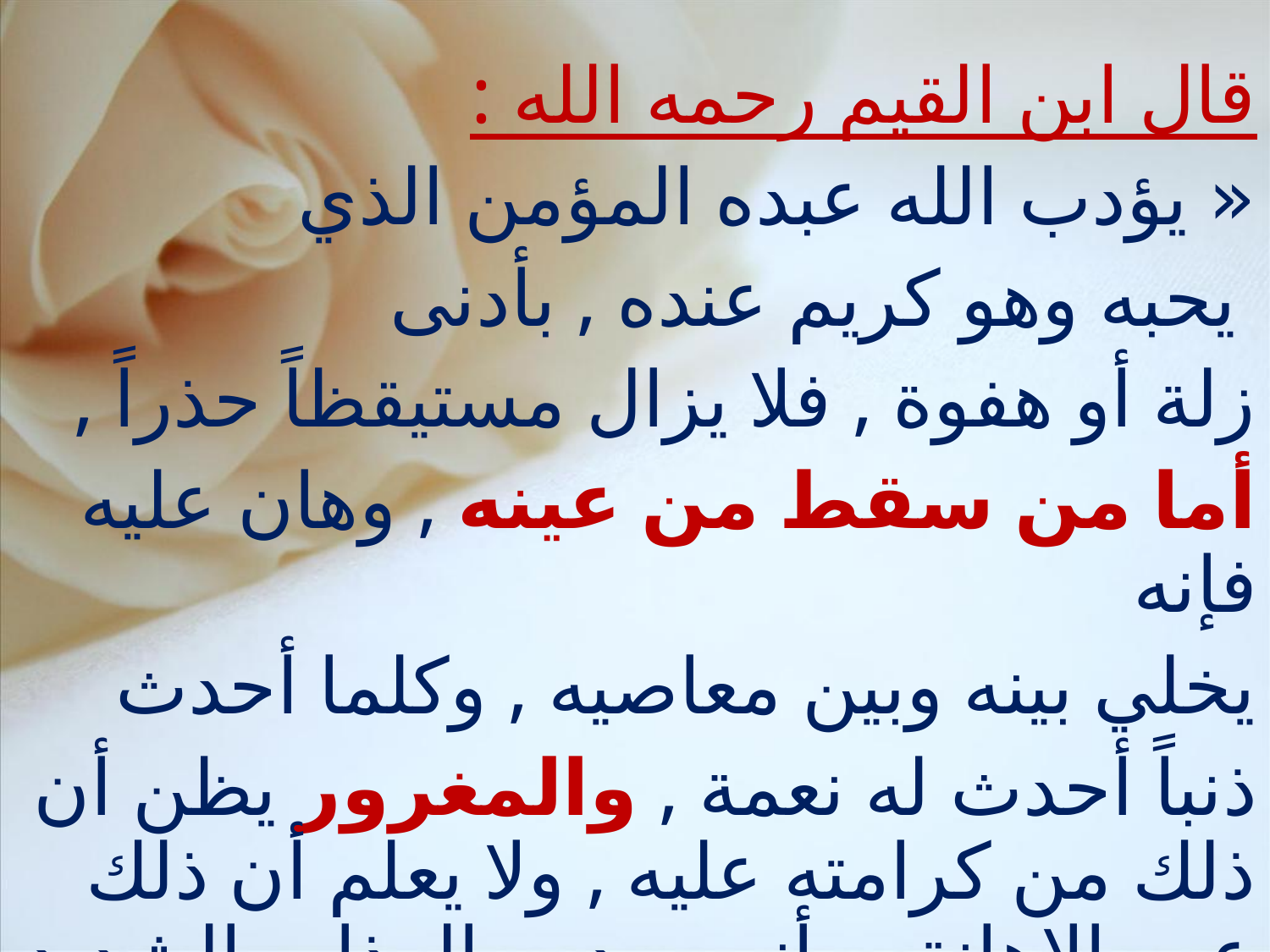

قال ابن القيم رحمه الله :
« يؤدب الله عبده المؤمن الذي
 يحبه وهو كريم عنده , بأدنى
زلة أو هفوة , فلا يزال مستيقظاً حذراً ,
أما من سقط من عينه , وهان عليه  فإنه
يخلي بينه وبين معاصيه , وكلما أحدث
ذنباً أحدث له نعمة , والمغرور يظن أن ذلك من كرامته عليه , ولا يعلم أن ذلك عين الإهانة , وأنه يريد به العذاب الشديد , والعقوبة التي لا عاقبة معها»